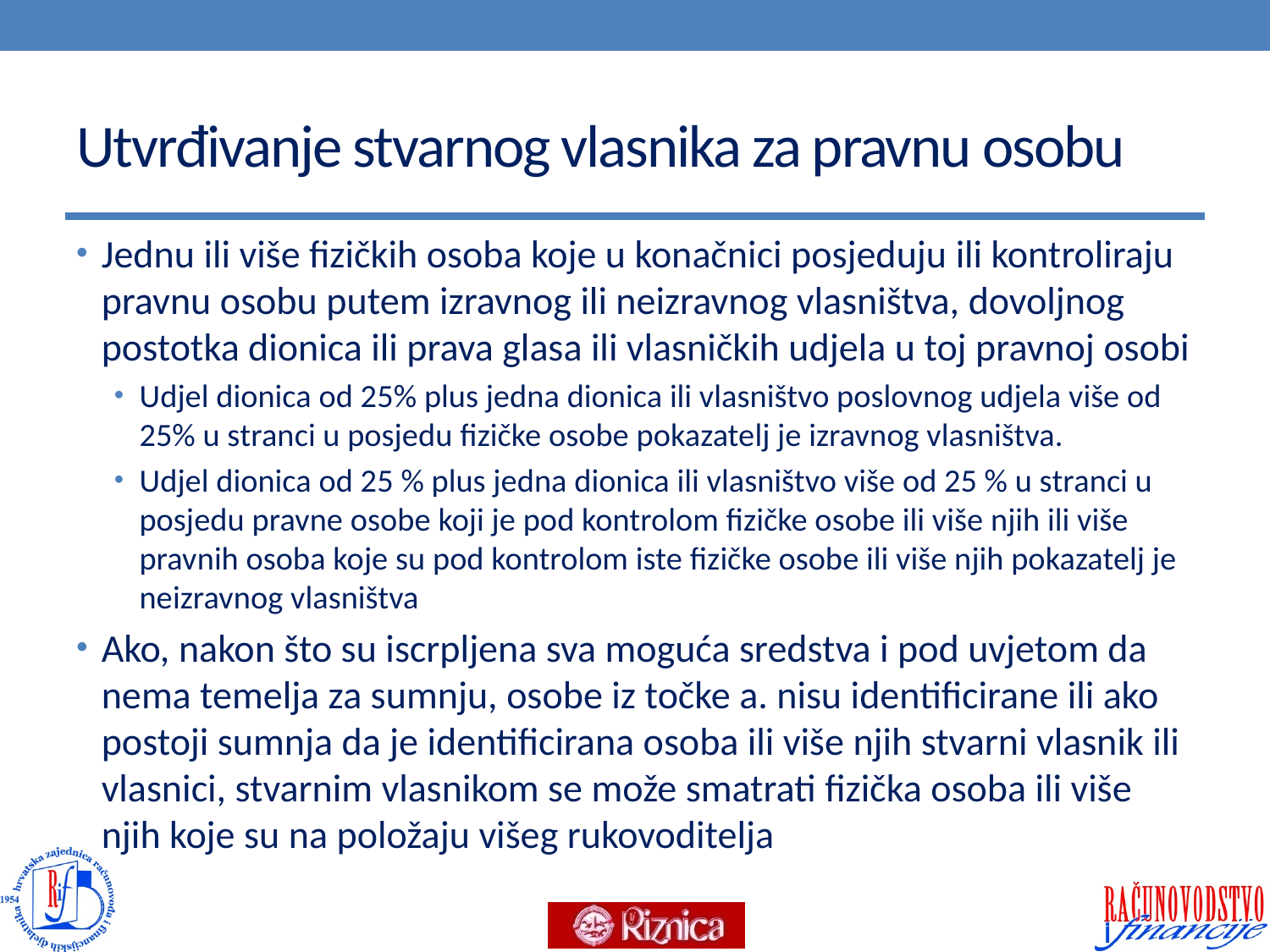

# Utvrđivanje stvarnog vlasnika za pravnu osobu
Jednu ili više fizičkih osoba koje u konačnici posjeduju ili kontroliraju pravnu osobu putem izravnog ili neizravnog vlasništva, dovoljnog postotka dionica ili prava glasa ili vlasničkih udjela u toj pravnoj osobi
Udjel dionica od 25% plus jedna dionica ili vlasništvo poslovnog udjela više od 25% u stranci u posjedu fizičke osobe pokazatelj je izravnog vlasništva.
Udjel dionica od 25 % plus jedna dionica ili vlasništvo više od 25 % u stranci u posjedu pravne osobe koji je pod kontrolom fizičke osobe ili više njih ili više pravnih osoba koje su pod kontrolom iste fizičke osobe ili više njih pokazatelj je neizravnog vlasništva
Ako, nakon što su iscrpljena sva moguća sredstva i pod uvjetom da nema temelja za sumnju, osobe iz točke a. nisu identificirane ili ako postoji sumnja da je identificirana osoba ili više njih stvarni vlasnik ili vlasnici, stvarnim vlasnikom se može smatrati fizička osoba ili više njih koje su na položaju višeg rukovoditelja